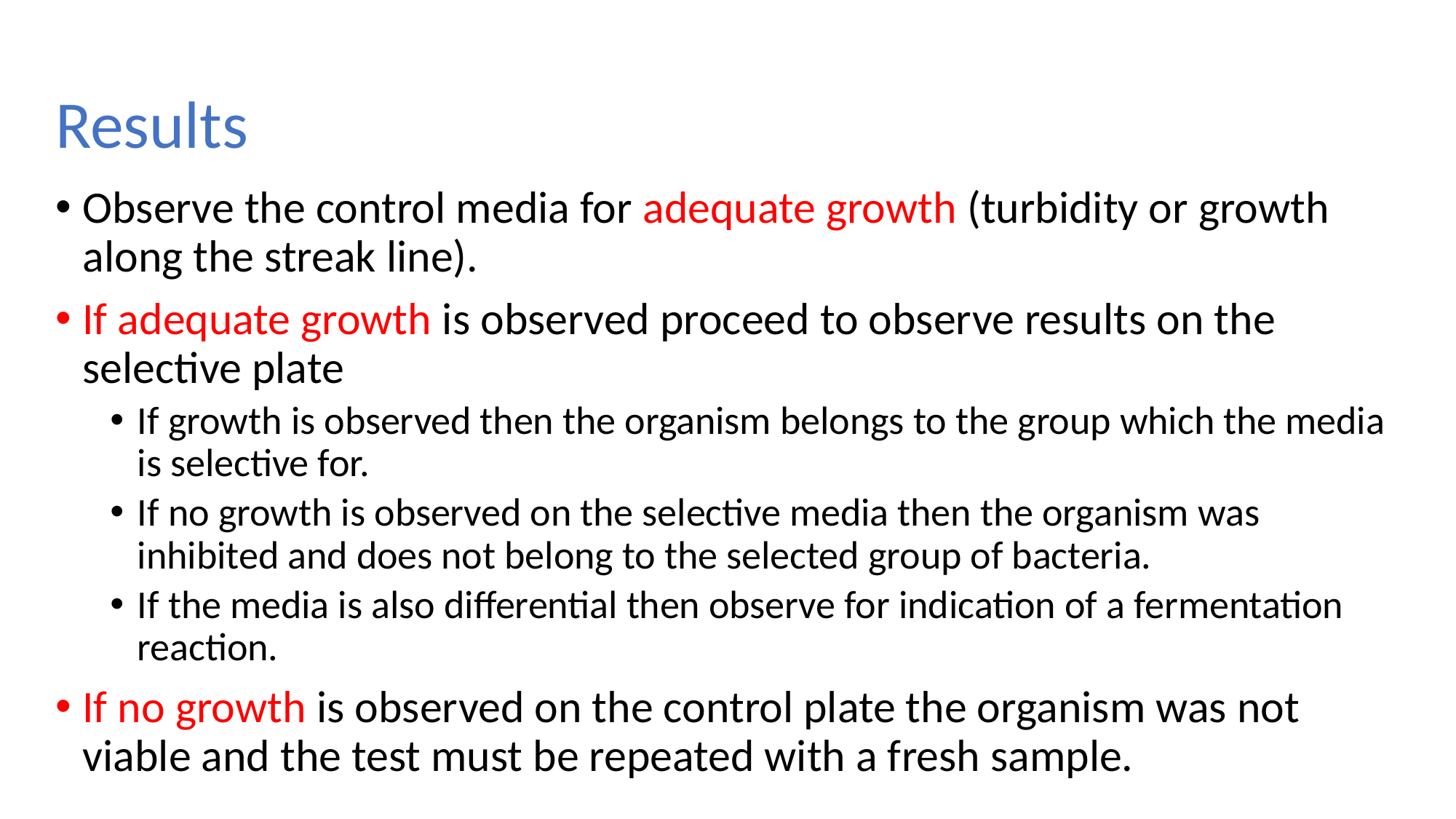

# Results
Observe the control media for adequate growth (turbidity or growth along the streak line).
If adequate growth is observed proceed to observe results on the selective plate
If growth is observed then the organism belongs to the group which the media is selective for.
If no growth is observed on the selective media then the organism was inhibited and does not belong to the selected group of bacteria.
If the media is also differential then observe for indication of a fermentation reaction.
If no growth is observed on the control plate the organism was not viable and the test must be repeated with a fresh sample.